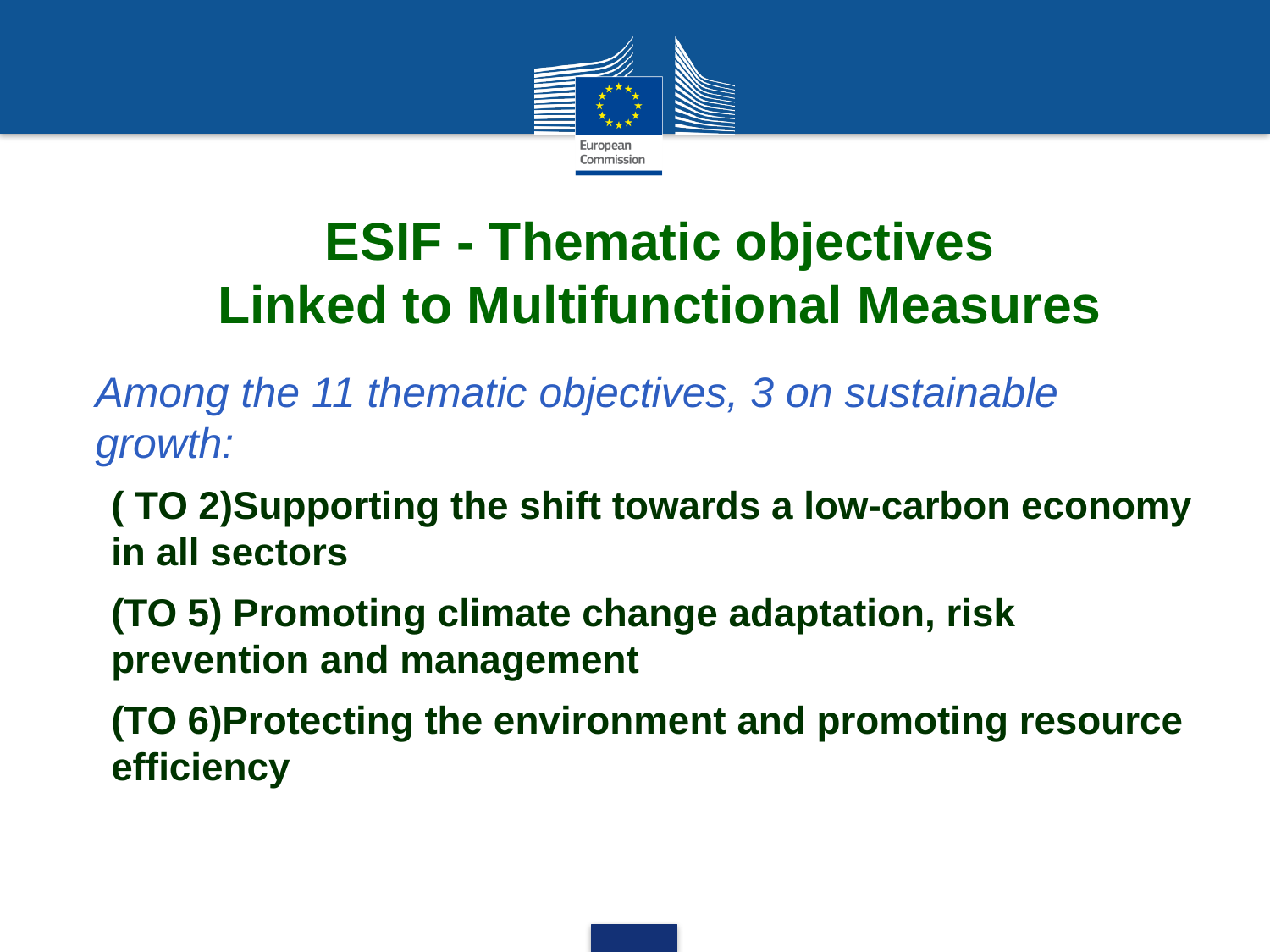

ESIF - Thematic objectives
Linked to Multifunctional Measures
Among the 11 thematic objectives, 3 on sustainable growth:
( TO 2)Supporting the shift towards a low-carbon economy in all sectors
(TO 5) Promoting climate change adaptation, risk prevention and management
(TO 6)Protecting the environment and promoting resource efficiency